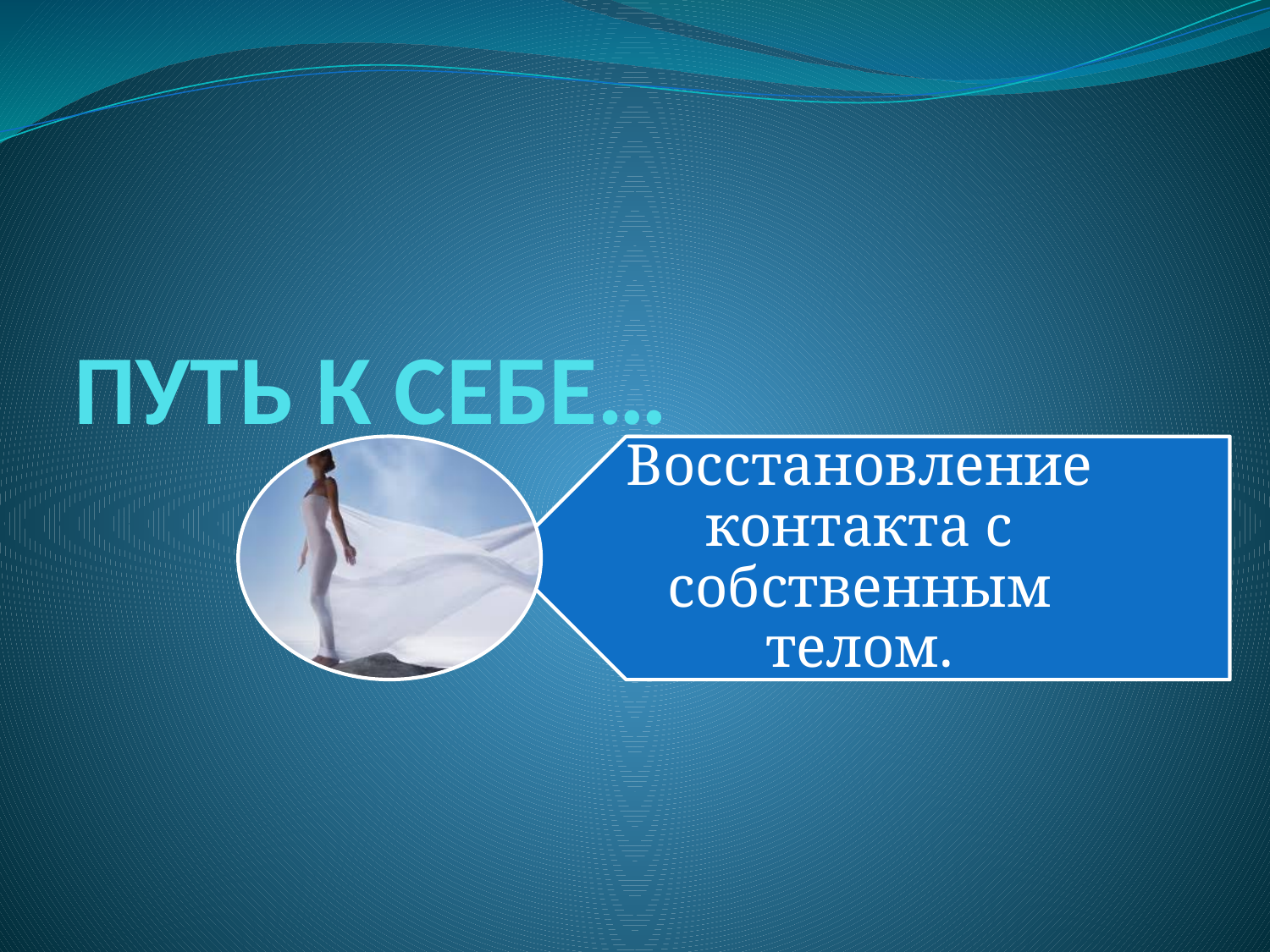

# ПУТЬ К СЕБЕ…
Восстановление контакта с собственным телом.